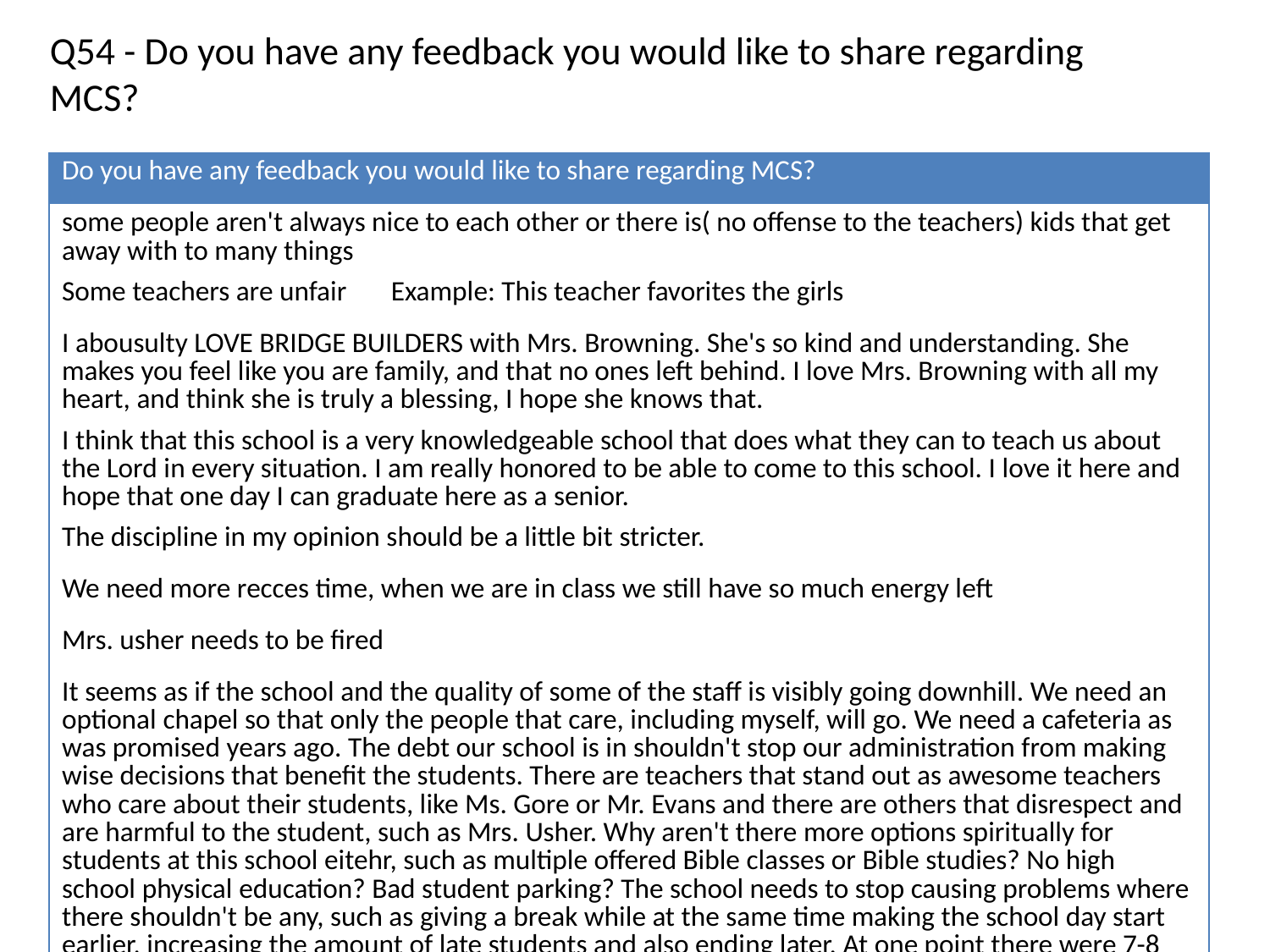

Q54 - Do you have any feedback you would like to share regarding MCS?
| Do you have any feedback you would like to share regarding MCS? |
| --- |
| some people aren't always nice to each other or there is( no offense to the teachers) kids that get away with to many things |
| Some teachers are unfair Example: This teacher favorites the girls |
| I abousulty LOVE BRIDGE BUILDERS with Mrs. Browning. She's so kind and understanding. She makes you feel like you are family, and that no ones left behind. I love Mrs. Browning with all my heart, and think she is truly a blessing, I hope she knows that. |
| I think that this school is a very knowledgeable school that does what they can to teach us about the Lord in every situation. I am really honored to be able to come to this school. I love it here and hope that one day I can graduate here as a senior. |
| The discipline in my opinion should be a little bit stricter. |
| We need more recces time, when we are in class we still have so much energy left |
| Mrs. usher needs to be fired |
| It seems as if the school and the quality of some of the staff is visibly going downhill. We need an optional chapel so that only the people that care, including myself, will go. We need a cafeteria as was promised years ago. The debt our school is in shouldn't stop our administration from making wise decisions that benefit the students. There are teachers that stand out as awesome teachers who care about their students, like Ms. Gore or Mr. Evans and there are others that disrespect and are harmful to the student, such as Mrs. Usher. Why aren't there more options spiritually for students at this school eitehr, such as multiple offered Bible classes or Bible studies? No high school physical education? Bad student parking? The school needs to stop causing problems where there shouldn't be any, such as giving a break while at the same time making the school day start earlier, increasing the amount of late students and also ending later. At one point there were 7-8 minute breaks between classes on our longer period days last year and break period is only 12 minutes. It was'nt necessary and it causes problems. The school needs more student input, especially from the ones thata re Christians and have been here the longest, like myself. But not just me either, there needs to be input from all students so ideally no one feels like they are being undermined or unheard. Take these thoughts to heart, PLEASE or I struggle to believe that this school will be here in 10 years. excuse my typos. |